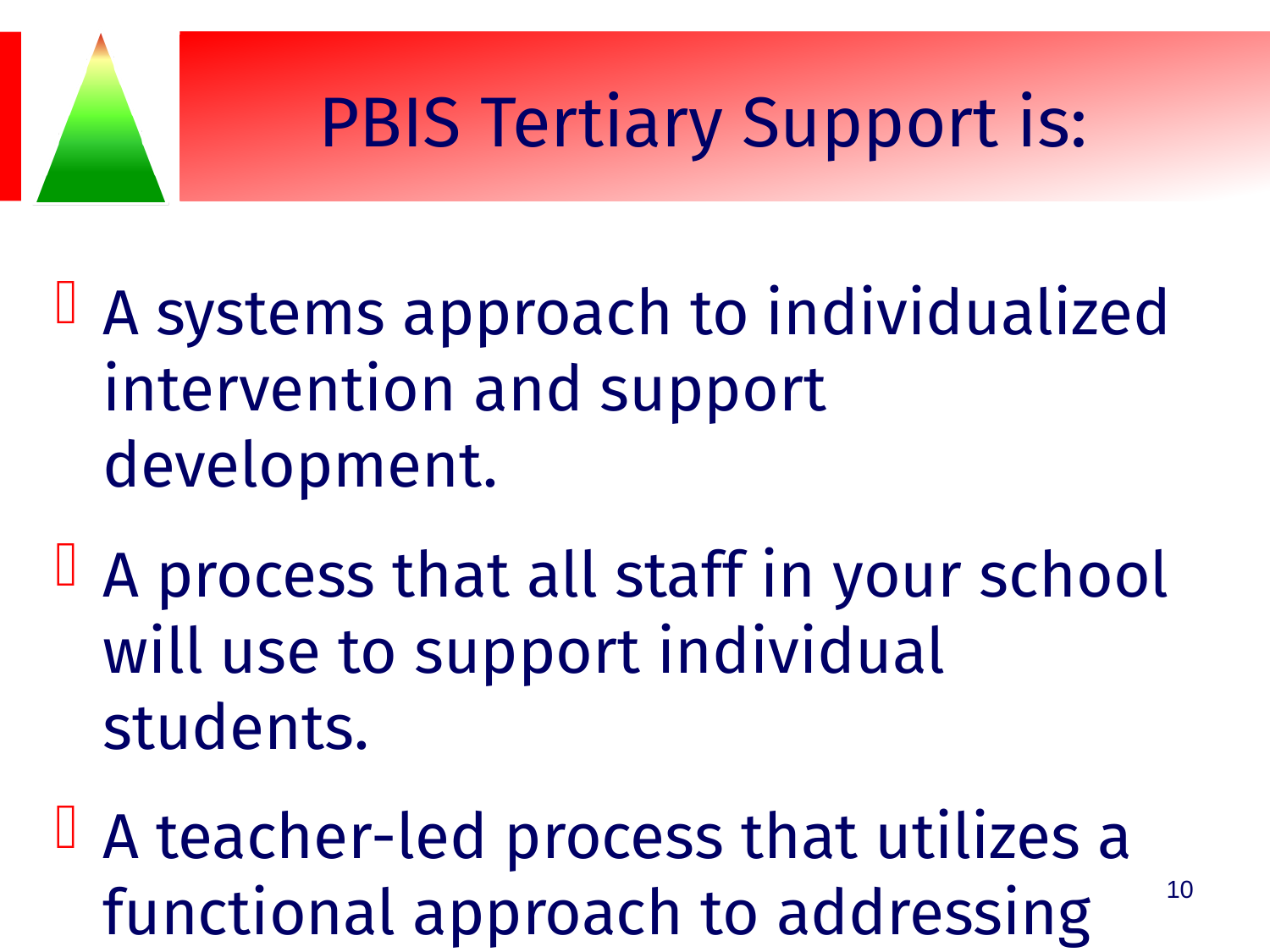

# PBIS Tertiary Support is:
A systems approach to individualized intervention and support development.
A process that all staff in your school will use to support individual students.
A teacher-led process that utilizes a functional approach to addressing behavior
10